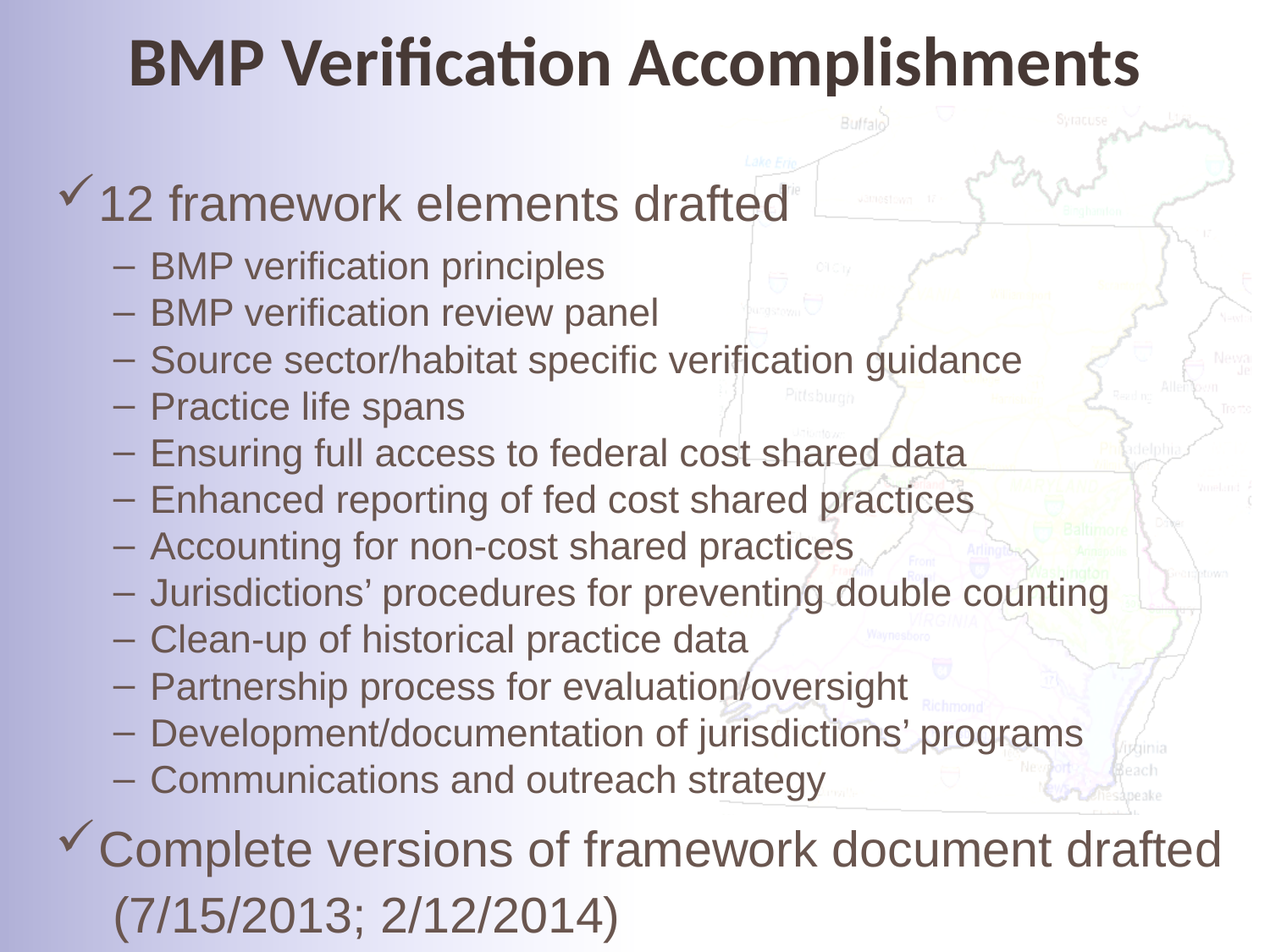

# BMP Verification Accomplishments
12 framework elements drafted
BMP verification principles
BMP verification review panel
Source sector/habitat specific verification guidance
Practice life spans
Ensuring full access to federal cost shared data
Enhanced reporting of fed cost shared practices
Accounting for non-cost shared practices
Jurisdictions’ procedures for preventing double counting
Clean-up of historical practice data
Partnership process for evaluation/oversight
Development/documentation of jurisdictions’ programs
Communications and outreach strategy
Complete versions of framework document drafted  (7/15/2013; 2/12/2014)